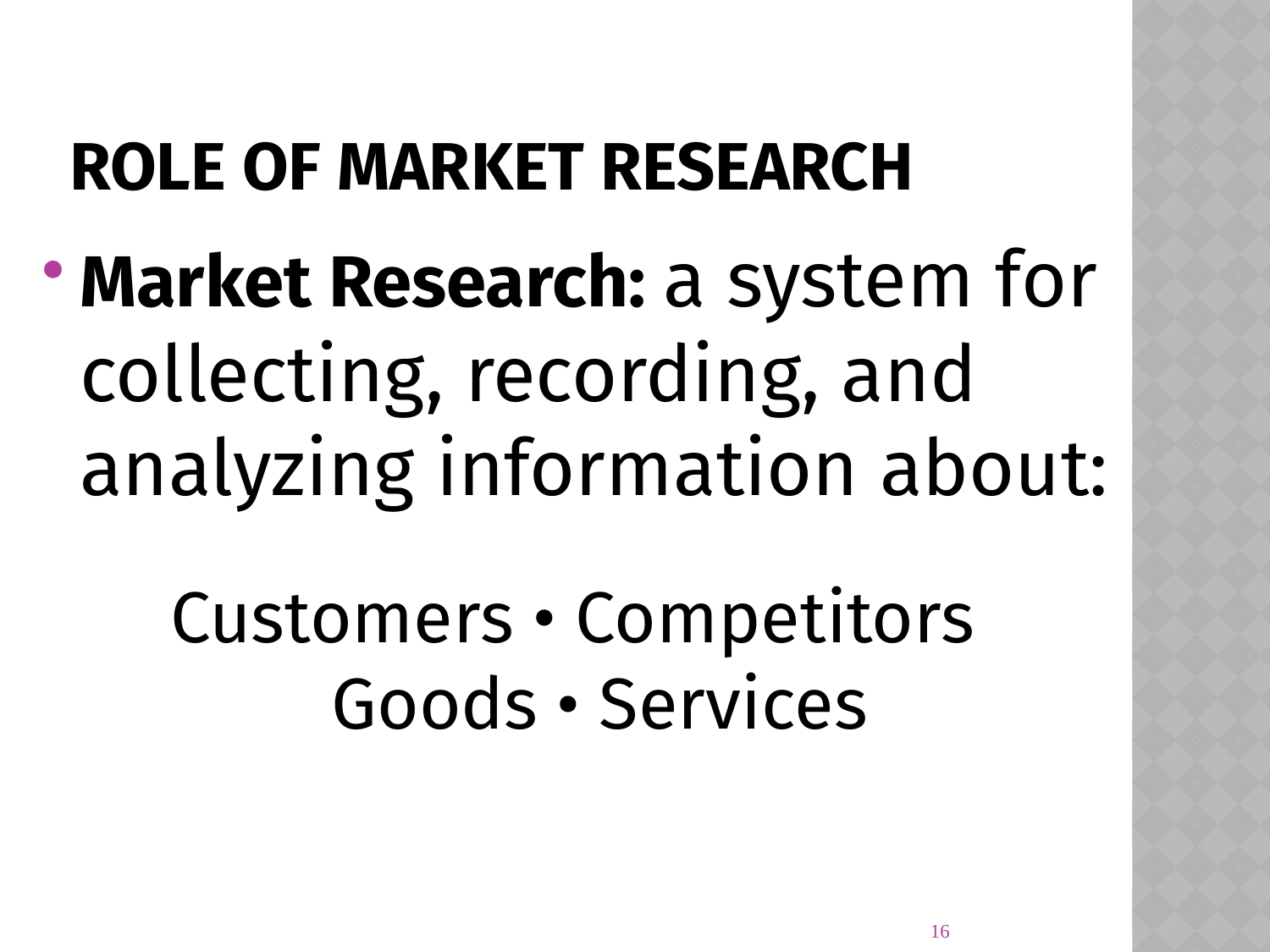

# Role of Market Research
Market Research: a system for collecting, recording, and analyzing information about:

Customers • Competitors
Goods • Services

16